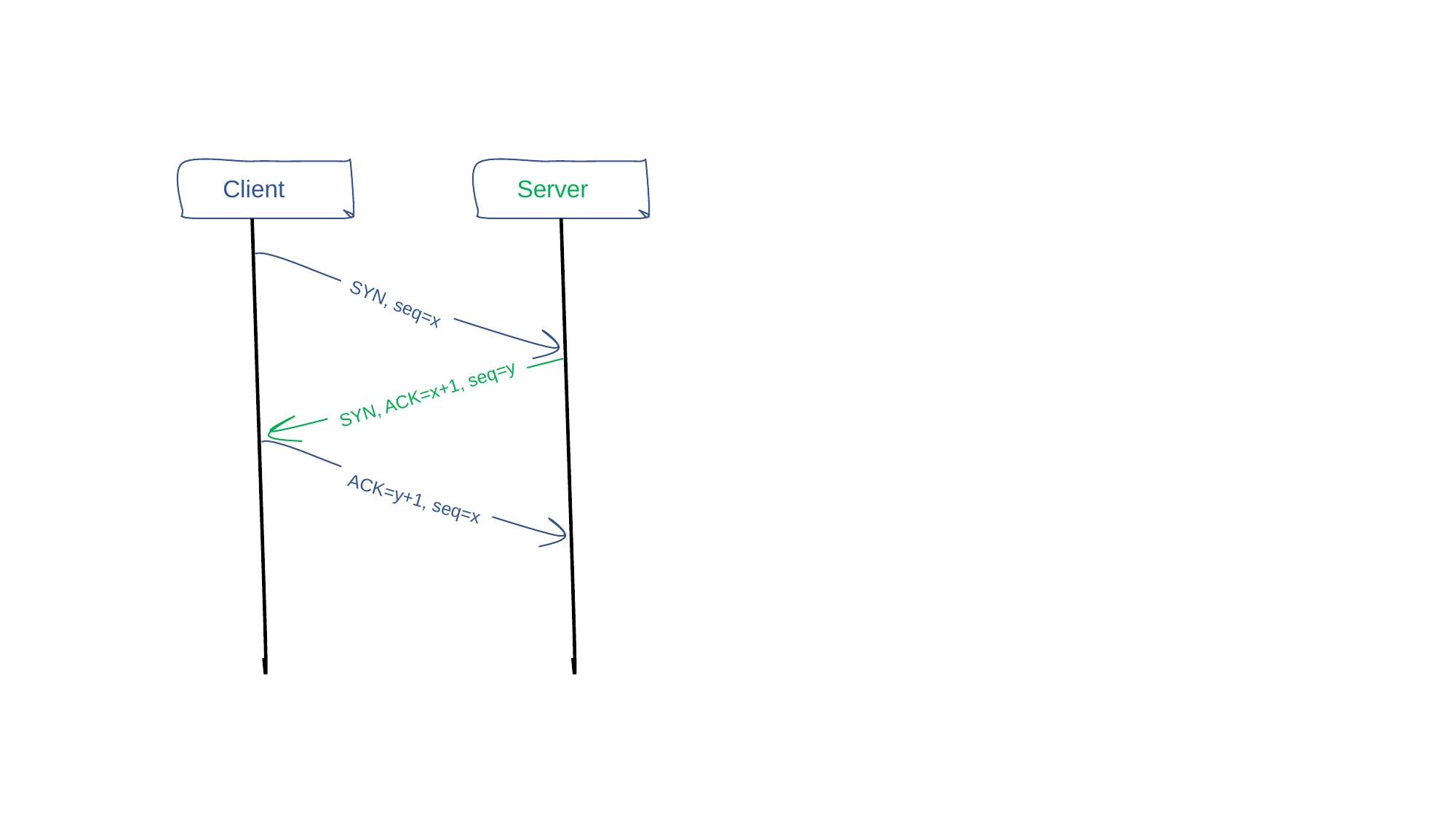

Client
Server

SYN, seq=x

SYN, ACK=x+1, seq=y

ACK=y+1, seq=x